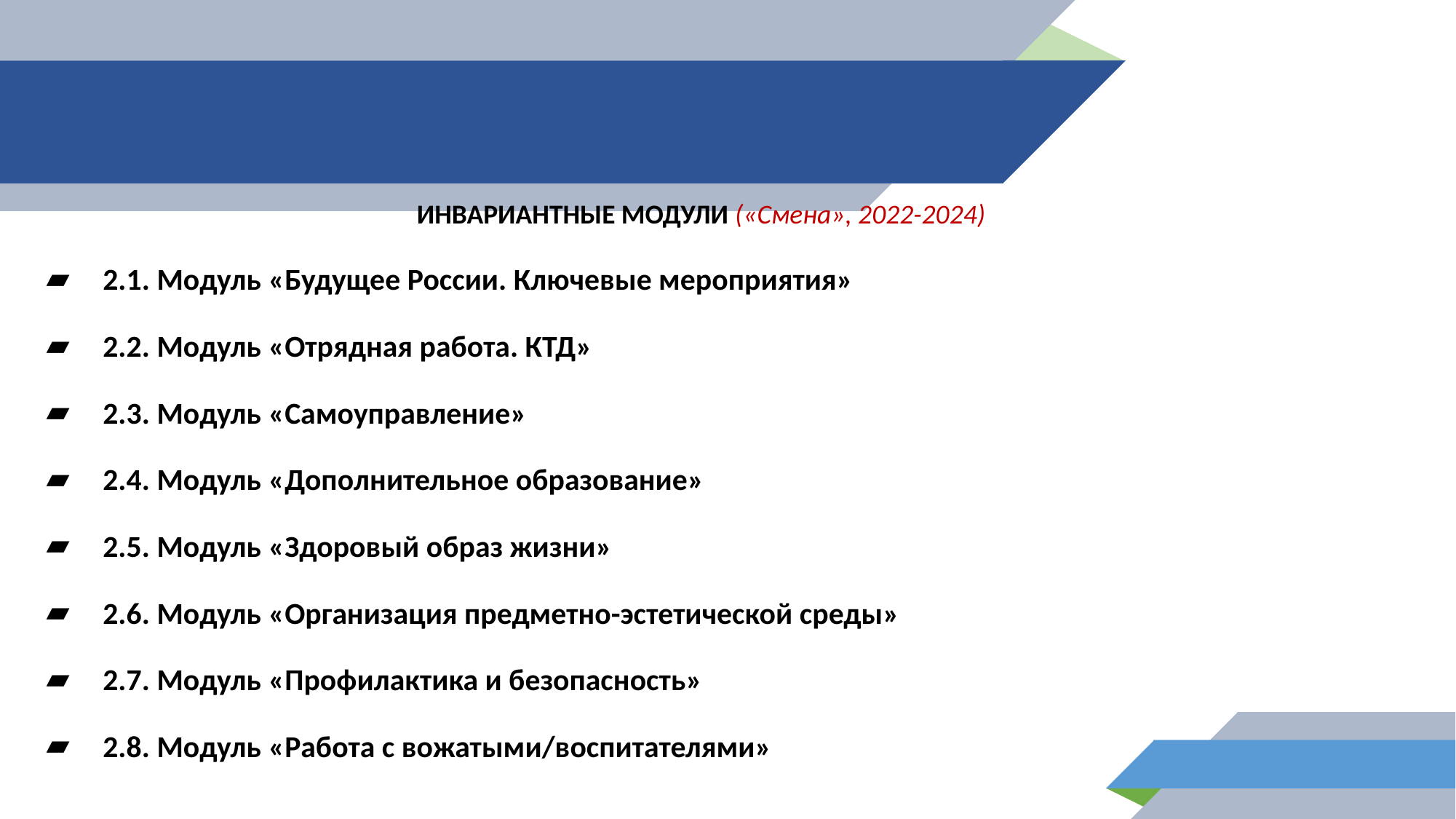

ИНВАРИАНТНЫЕ МОДУЛИ («Смена», 2022-2024)
2.1. Модуль «Будущее России. Ключевые мероприятия»
2.2. Модуль «Отрядная работа. КТД»
2.3. Модуль «Самоуправление»
2.4. Модуль «Дополнительное образование»
2.5. Модуль «Здоровый образ жизни»
2.6. Модуль «Организация предметно-эстетической среды»
2.7. Модуль «Профилактика и безопасность»
2.8. Модуль «Работа с вожатыми/воспитателями»